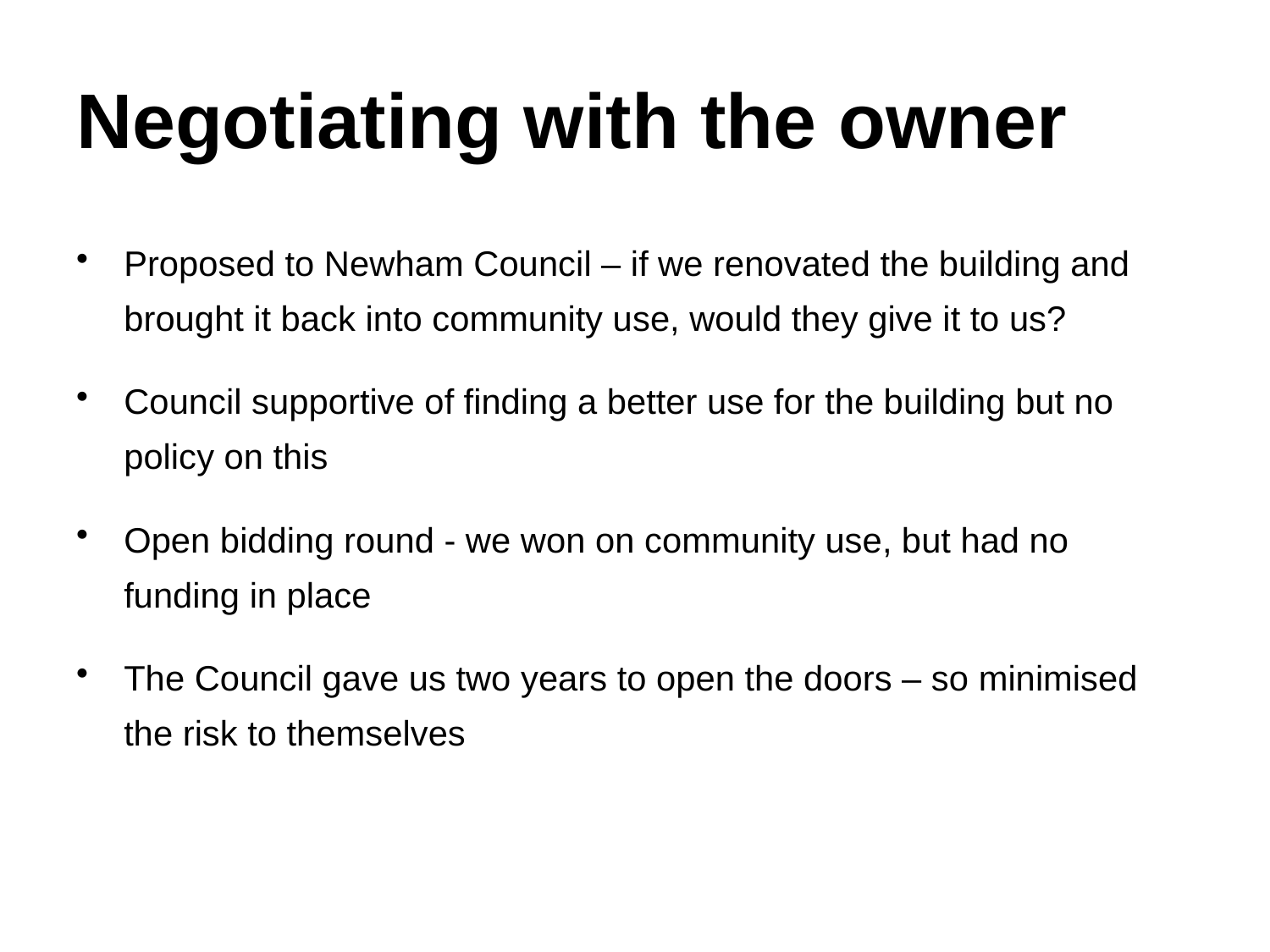

# Negotiating with the owner
Proposed to Newham Council – if we renovated the building and brought it back into community use, would they give it to us?
Council supportive of finding a better use for the building but no policy on this
Open bidding round - we won on community use, but had no funding in place
The Council gave us two years to open the doors – so minimised the risk to themselves